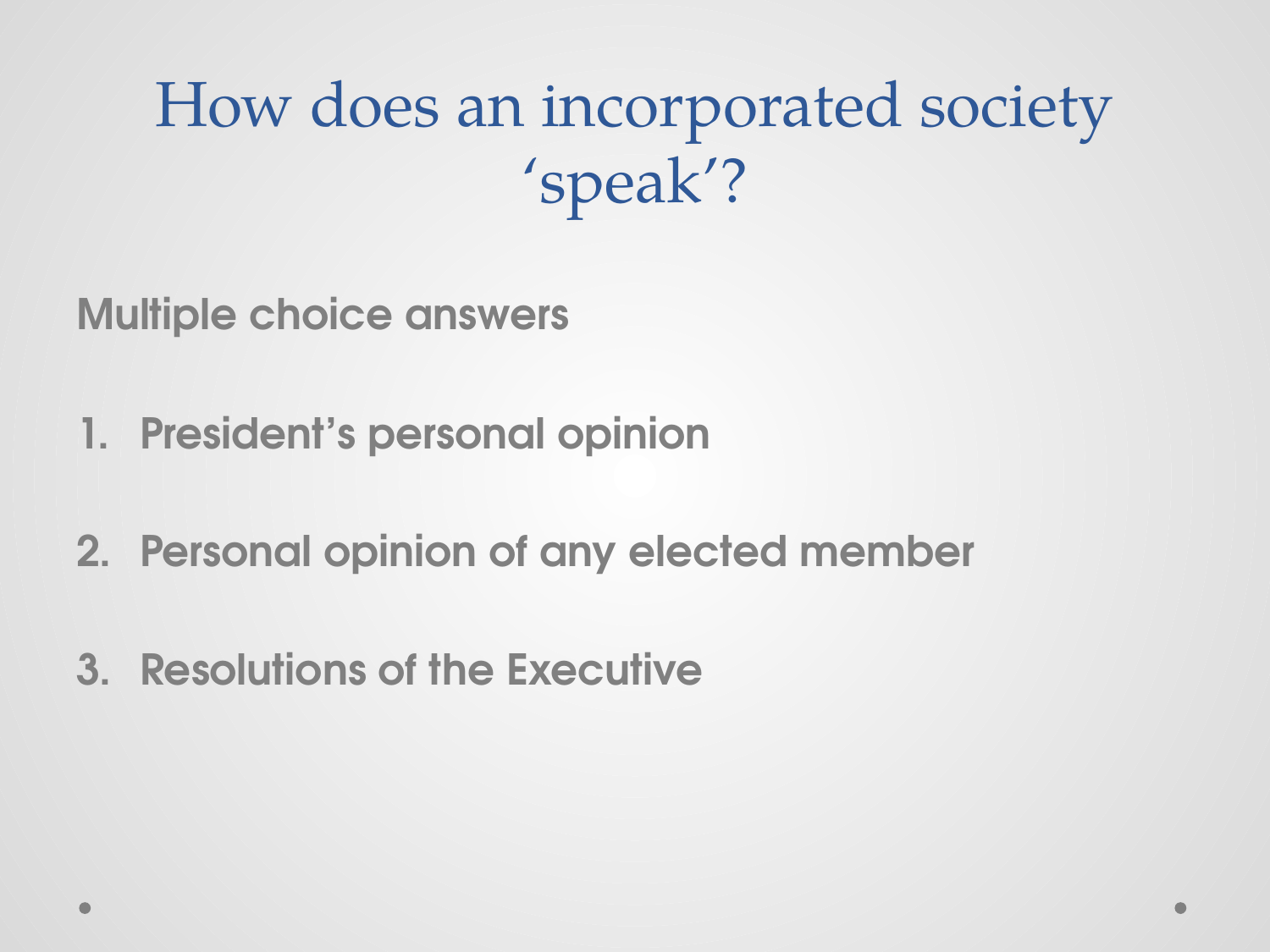

# How does an incorporated society ‘speak’?

Multiple choice answers

President’s personal opinion

Personal opinion of any elected member

Resolutions of the Executive